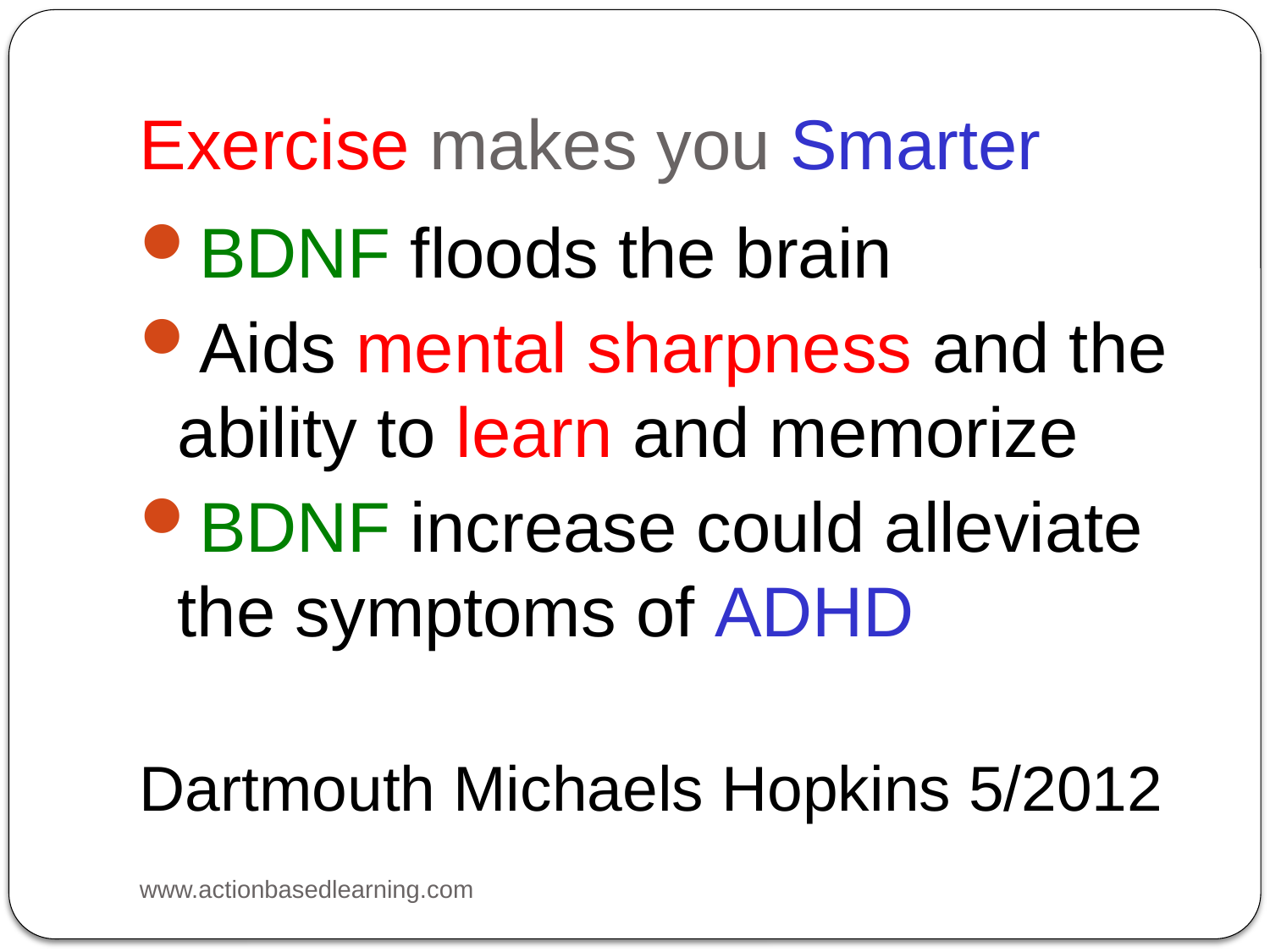

# Exercise makes you Smarter
BDNF floods the brain
Aids mental sharpness and the ability to learn and memorize
BDNF increase could alleviate the symptoms of ADHD

Dartmouth Michaels Hopkins 5/2012
www.actionbasedlearning.com